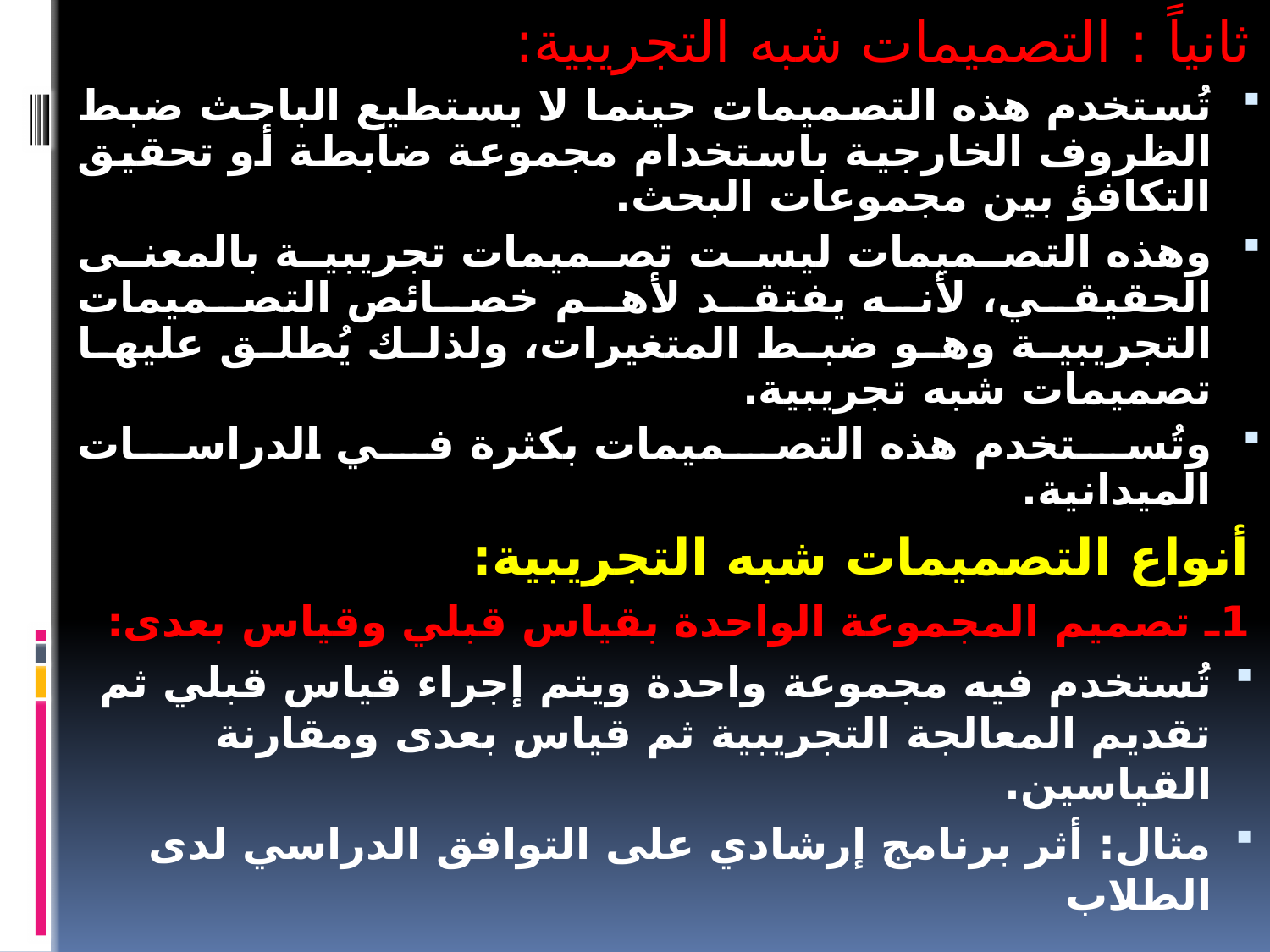

ثانياً : التصميمات شبه التجريبية:
تُستخدم هذه التصميمات حينما لا يستطيع الباحث ضبط الظروف الخارجية باستخدام مجموعة ضابطة أو تحقيق التكافؤ بين مجموعات البحث.
وهذه التصميمات ليست تصميمات تجريبية بالمعنى الحقيقي، لأنه يفتقد لأهم خصائص التصميمات التجريبية وهو ضبط المتغيرات، ولذلك يُطلق عليها تصميمات شبه تجريبية.
وتُستخدم هذه التصميمات بكثرة في الدراسات الميدانية.
أنواع التصميمات شبه التجريبية:
1ـ تصميم المجموعة الواحدة بقياس قبلي وقياس بعدى:
تُستخدم فيه مجموعة واحدة ويتم إجراء قياس قبلي ثم تقديم المعالجة التجريبية ثم قياس بعدى ومقارنة القياسين.
مثال: أثر برنامج إرشادي على التوافق الدراسي لدى الطلاب